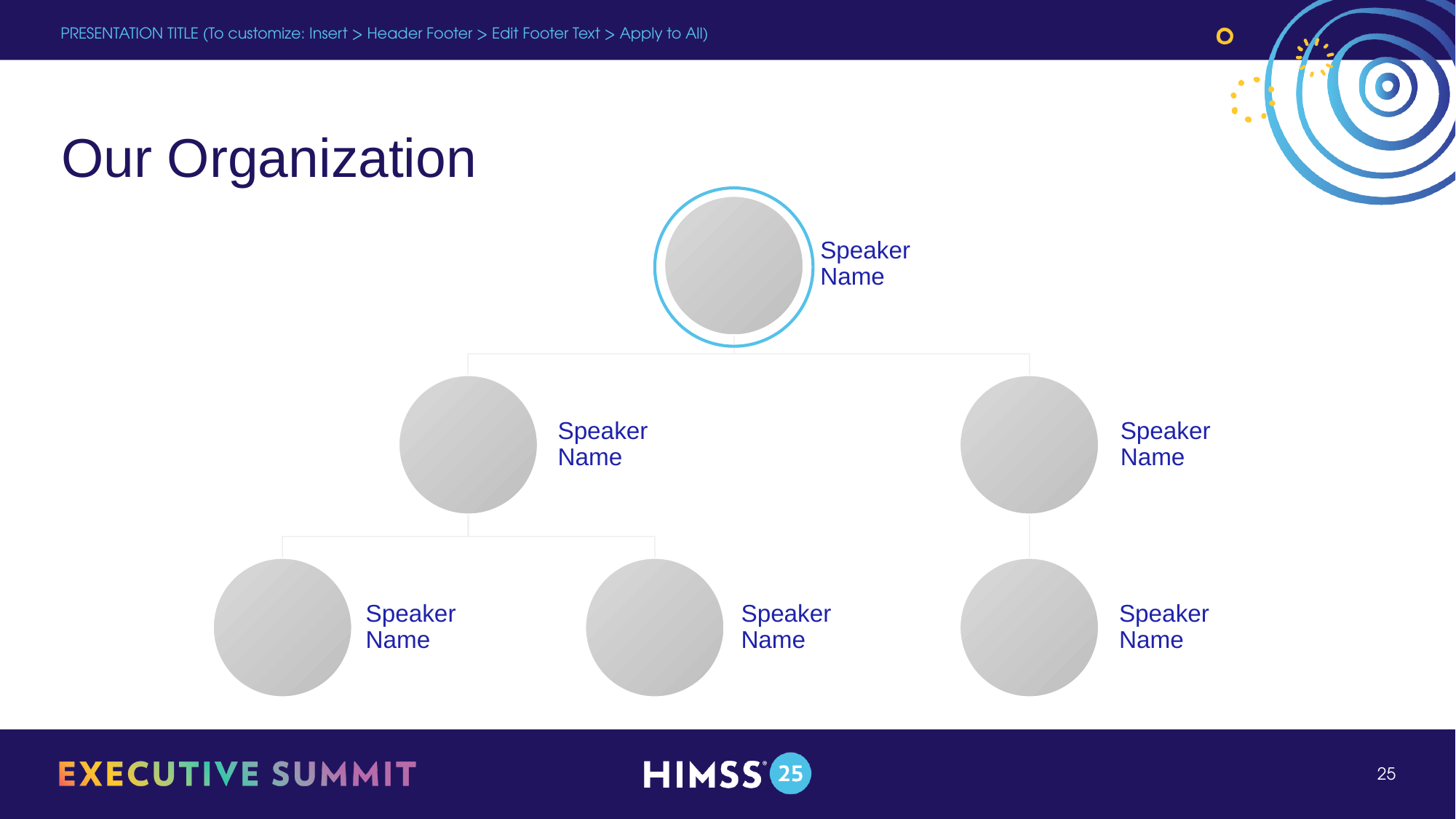

PRESENTATION TITLE (To customize: Insert > Header Footer > Edit Footer Text > Apply to All)
Speaker
Name
Speaker
Name
Speaker
Name
Speaker
Name
Speaker
Name
Speaker
Name
# Our Organization

25